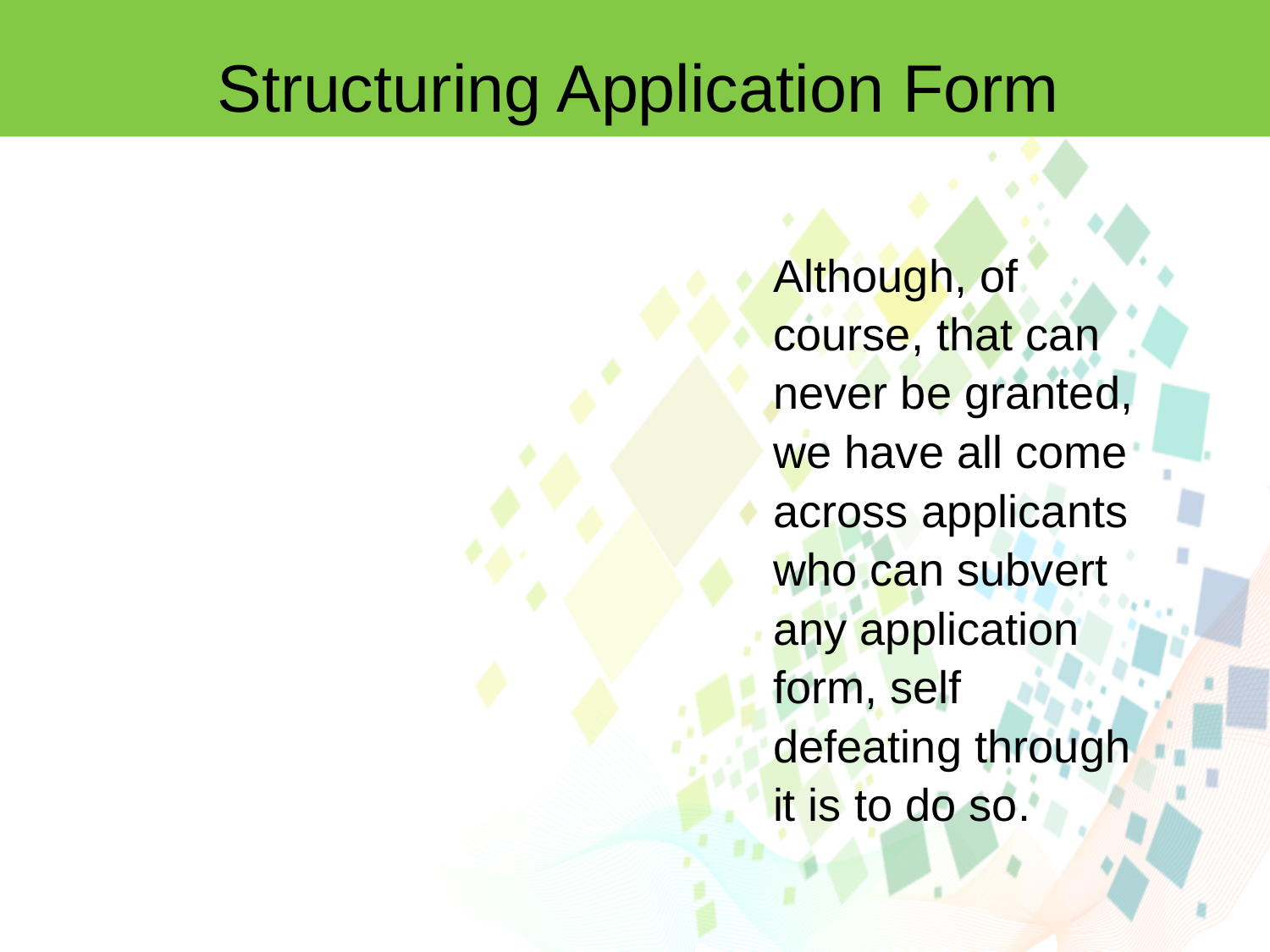

Structuring Application Form
Although, of course, that can never be granted, we have all come across applicants who can subvert any application form, self defeating through it is to do so.